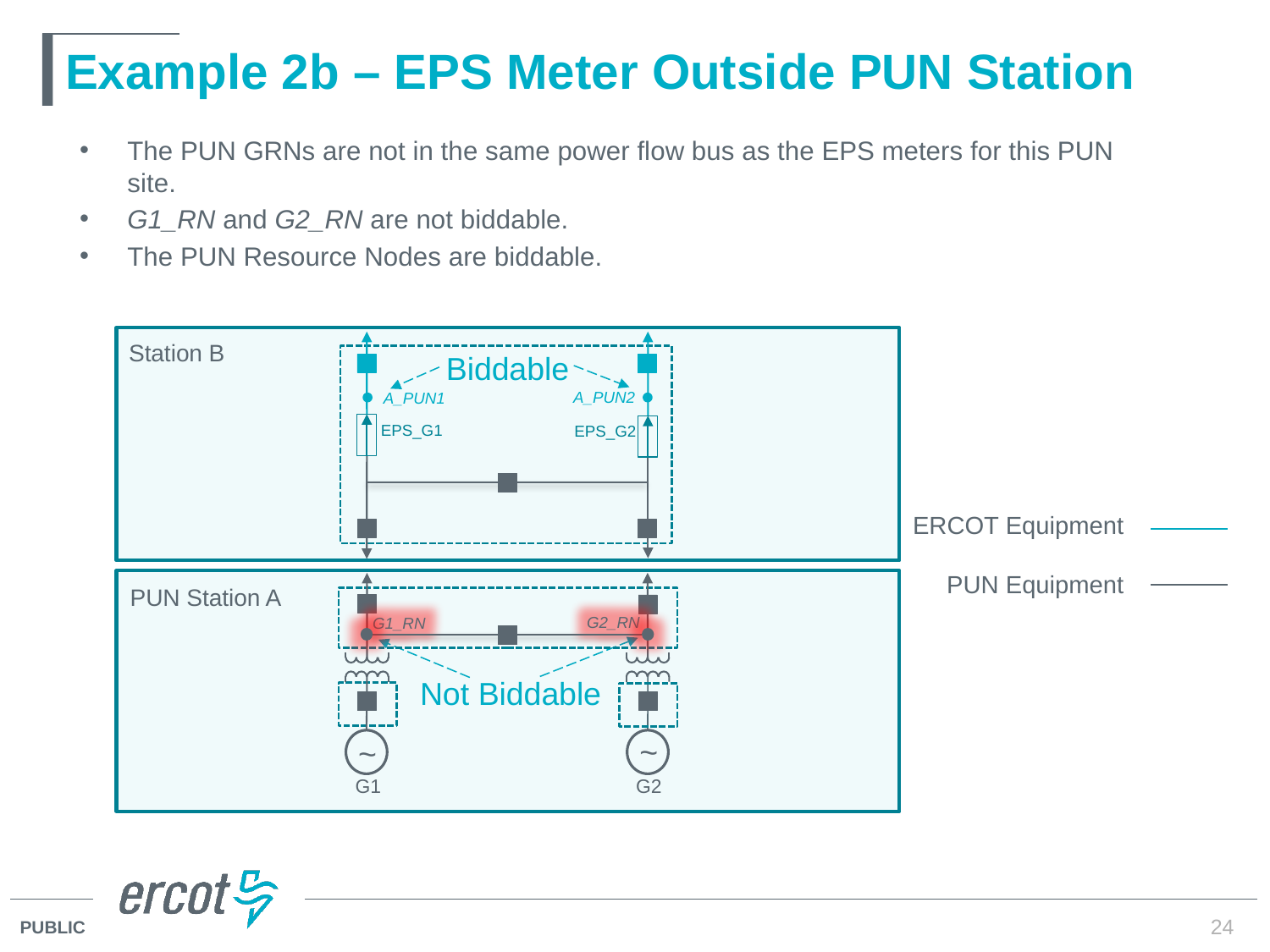

# Example 2b – EPS Meter Outside PUN Station
The PUN GRNs are not in the same power flow bus as the EPS meters for this PUN site.
G1_RN and G2_RN are not biddable.
The PUN Resource Nodes are biddable.

Station B
Biddable

A_PUN2
A_PUN1

EPS_G1
EPS_G2

ERCOT Equipment

PUN Equipment

PUN Station A

G2_RN
G1_RN

Not Biddable

~
~

G2
G1
24